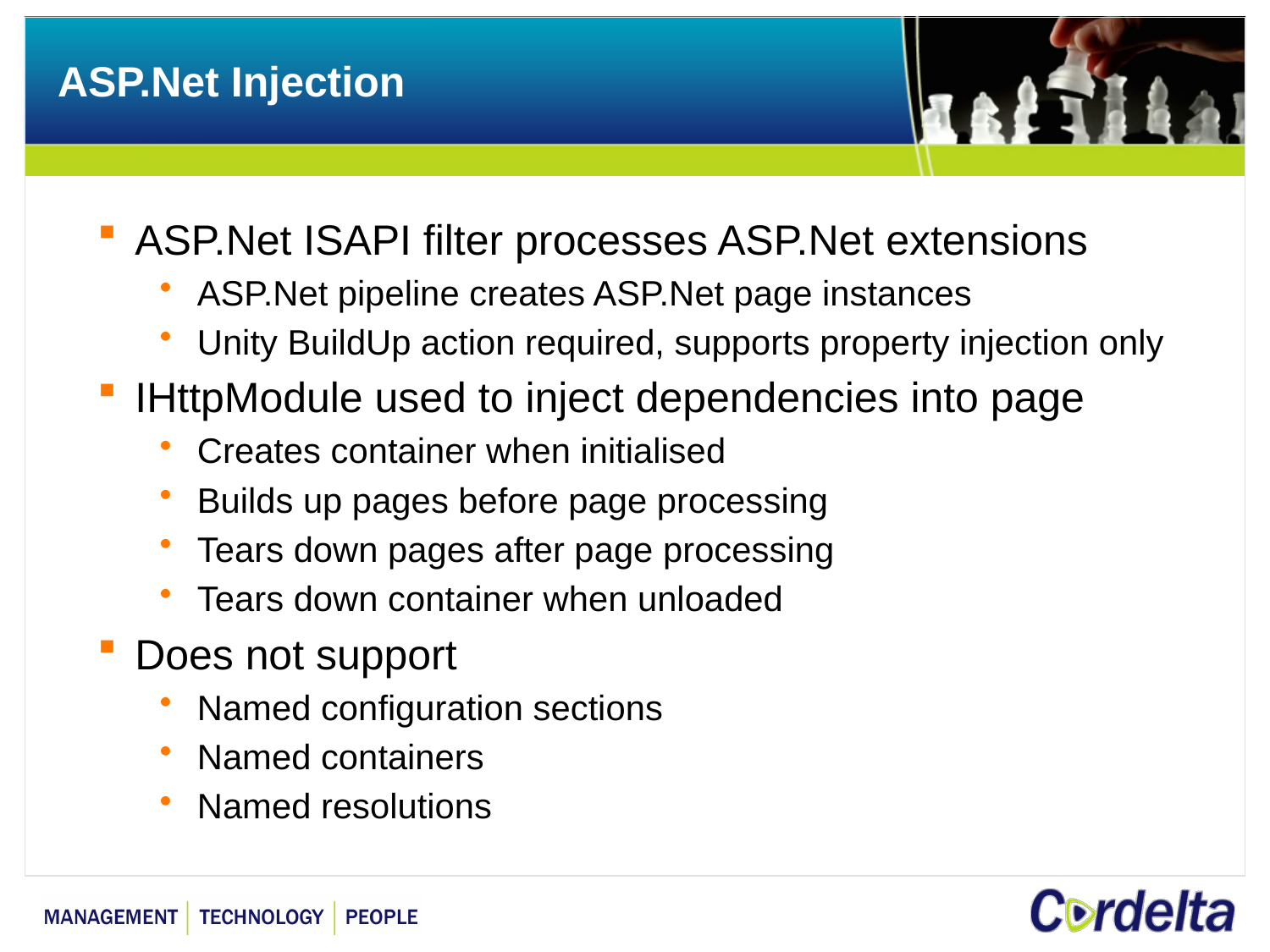

# ASP.Net Injection
ASP.Net ISAPI filter processes ASP.Net extensions
ASP.Net pipeline creates ASP.Net page instances
Unity BuildUp action required, supports property injection only
IHttpModule used to inject dependencies into page
Creates container when initialised
Builds up pages before page processing
Tears down pages after page processing
Tears down container when unloaded
Does not support
Named configuration sections
Named containers
Named resolutions